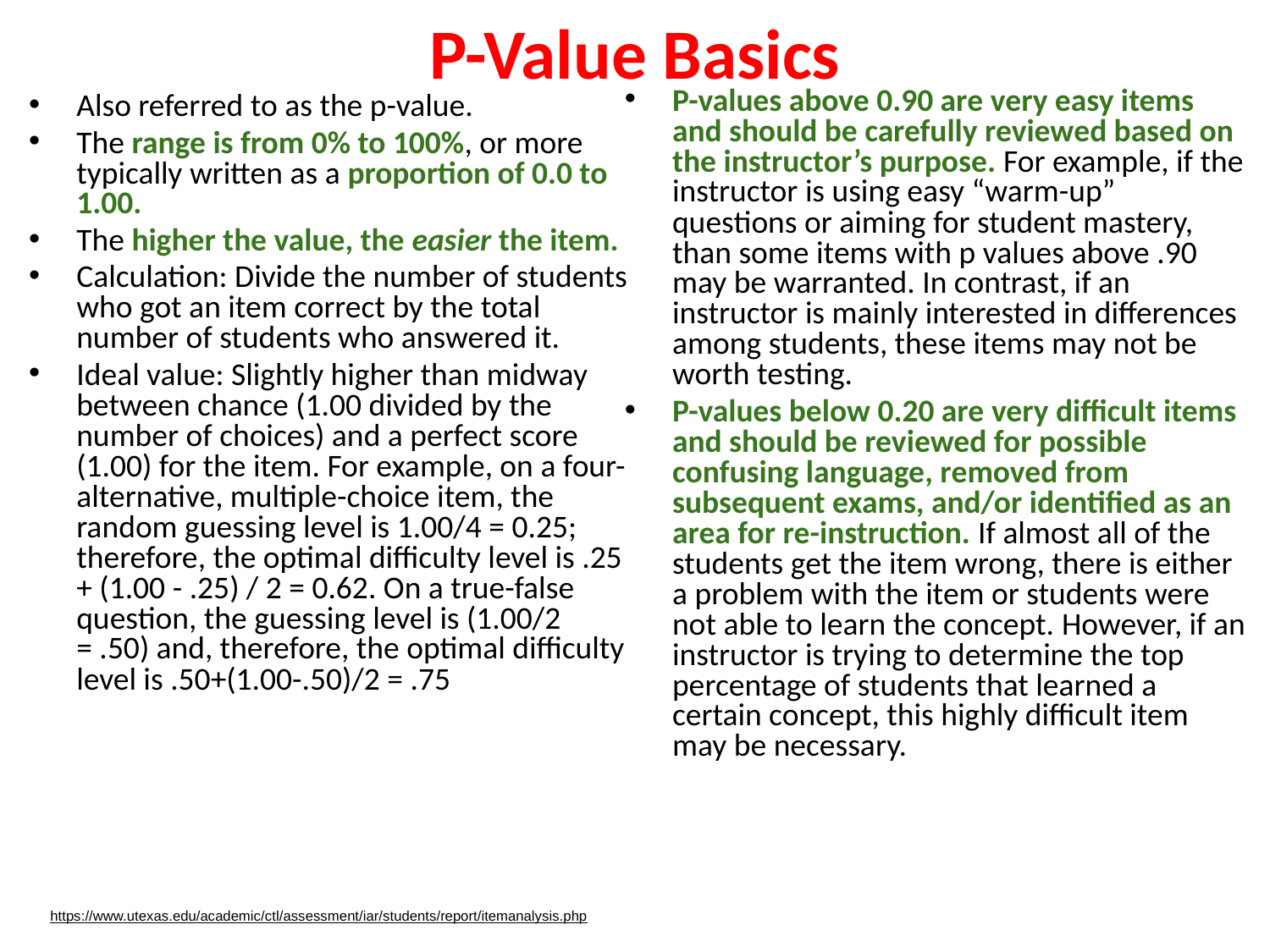

# P-Value Basics
P-values above 0.90 are very easy items and should be carefully reviewed based on the instructor’s purpose. For example, if the instructor is using easy “warm-up” questions or aiming for student mastery, than some items with p values above .90 may be warranted. In contrast, if an instructor is mainly interested in differences among students, these items may not be worth testing.
P-values below 0.20 are very difficult items and should be reviewed for possible confusing language, removed from subsequent exams, and/or identified as an area for re-instruction. If almost all of the students get the item wrong, there is either a problem with the item or students were not able to learn the concept. However, if an instructor is trying to determine the top percentage of students that learned a certain concept, this highly difficult item may be necessary.
Also referred to as the p-value.
The range is from 0% to 100%, or more typically written as a proportion of 0.0 to 1.00.
The higher the value, the easier the item.
Calculation: Divide the number of students who got an item correct by the total number of students who answered it.
Ideal value: Slightly higher than midway between chance (1.00 divided by the number of choices) and a perfect score (1.00) for the item. For example, on a four-alternative, multiple-choice item, the random guessing level is 1.00/4 = 0.25; therefore, the optimal difficulty level is .25 + (1.00 - .25) / 2 = 0.62. On a true-false question, the guessing level is (1.00/2 = .50) and, therefore, the optimal difficulty level is .50+(1.00-.50)/2 = .75

https://www.utexas.edu/academic/ctl/assessment/iar/students/report/itemanalysis.php